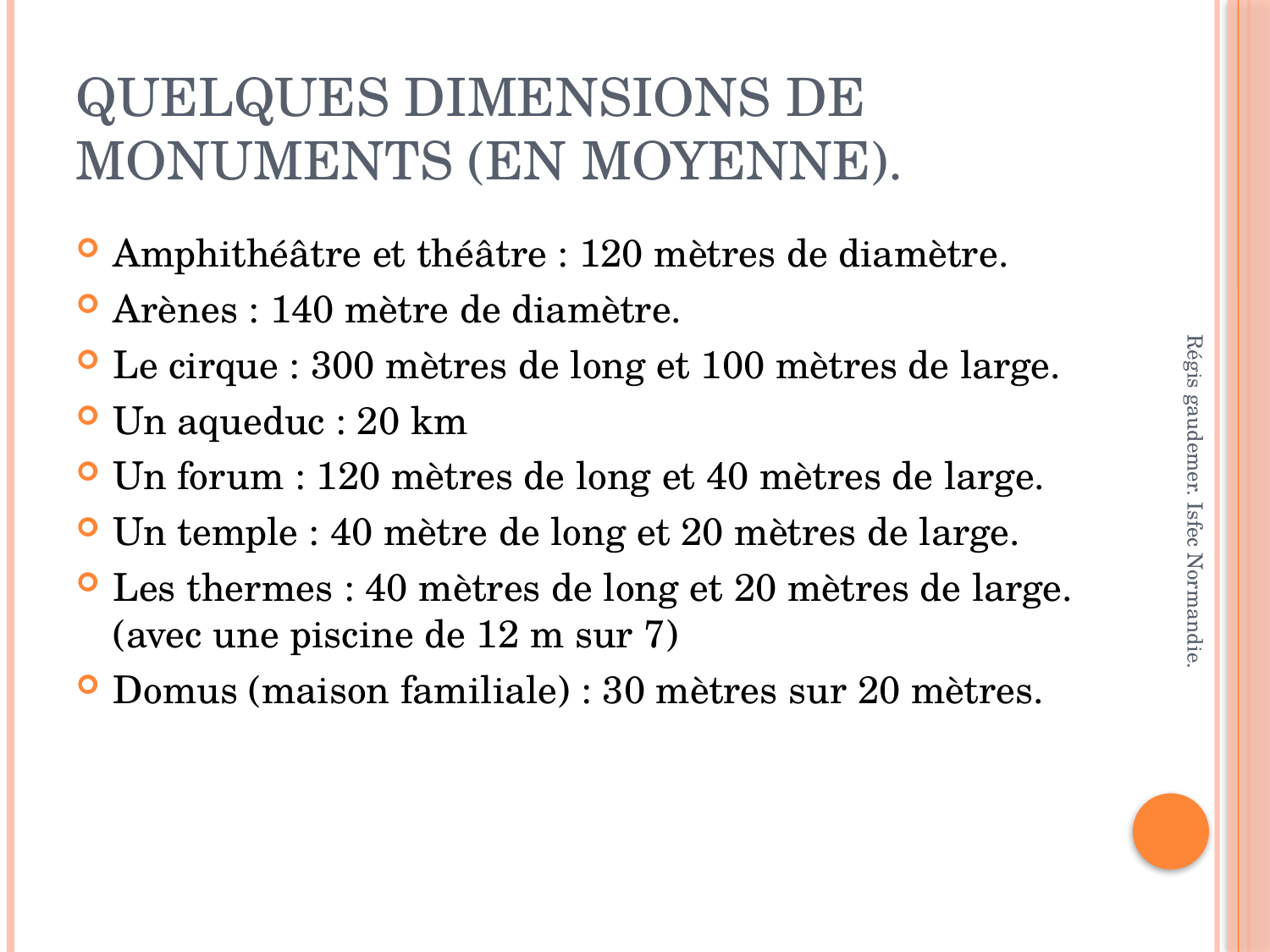

# Quelques dimensions de monuments (en moyenne).
Amphithéâtre et théâtre : 120 mètres de diamètre.
Arènes : 140 mètre de diamètre.
Le cirque : 300 mètres de long et 100 mètres de large.
Un aqueduc : 20 km
Un forum : 120 mètres de long et 40 mètres de large.
Un temple : 40 mètre de long et 20 mètres de large.
Les thermes : 40 mètres de long et 20 mètres de large. (avec une piscine de 12 m sur 7)
Domus (maison familiale) : 30 mètres sur 20 mètres.
Régis gaudemer. Isfec Normandie.